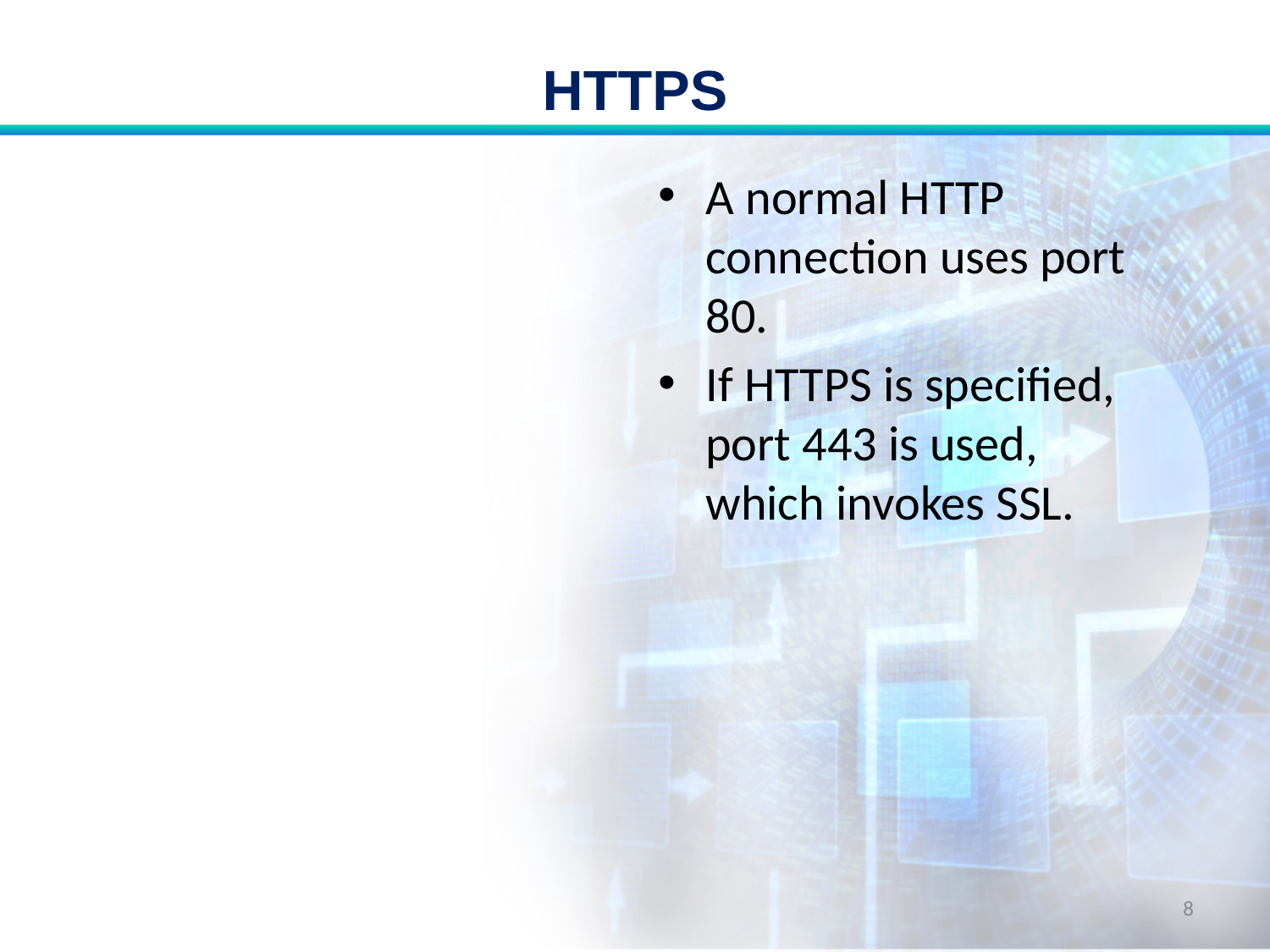

# HTTPS
A normal HTTP connection uses port 80.
If HTTPS is specified, port 443 is used, which invokes SSL.

8